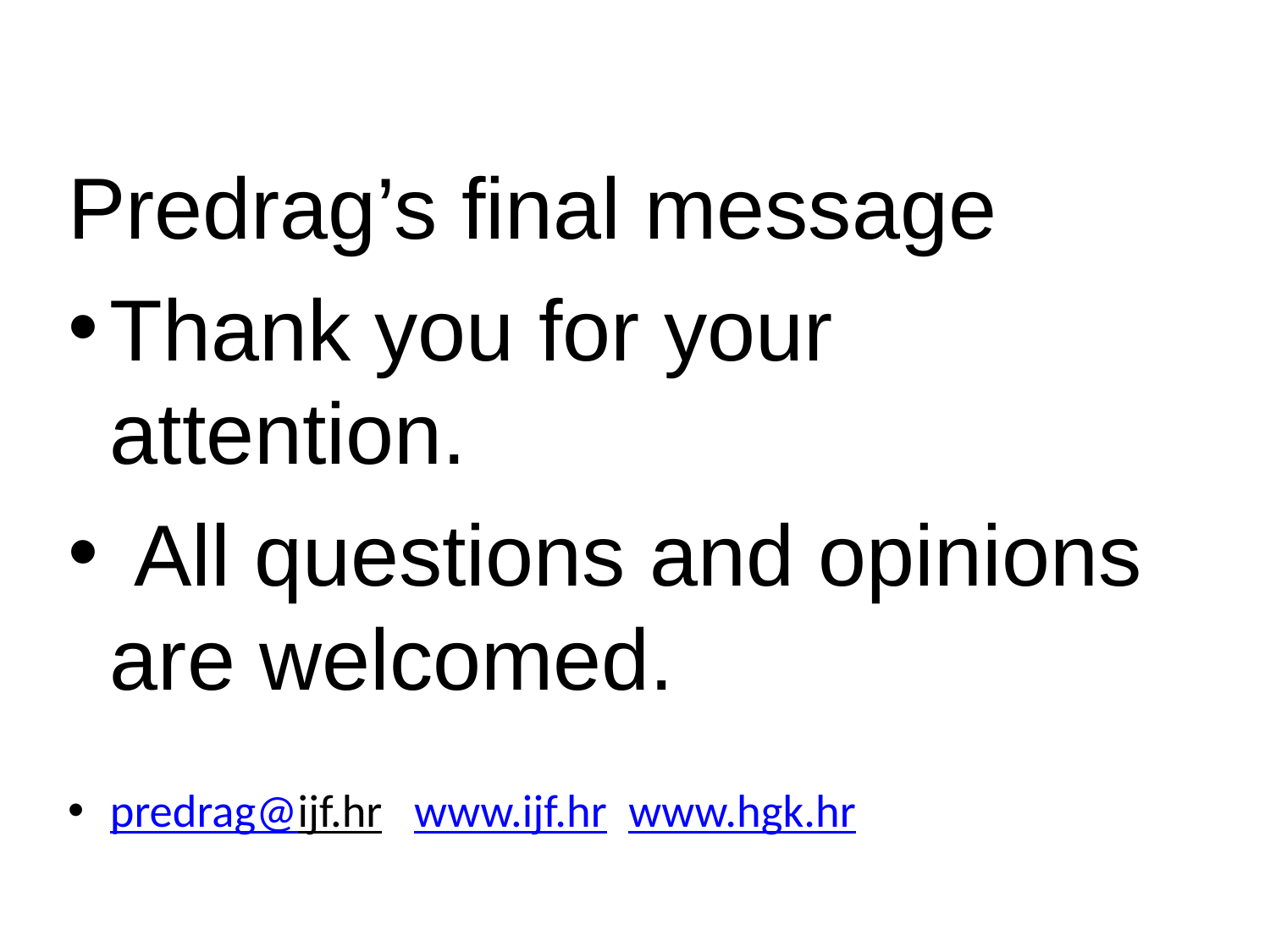

Predrag’s final message
Thank you for your attention.
 All questions and opinions are welcomed.

predrag@ijf.hr   www.ijf.hr  www.hgk.hr